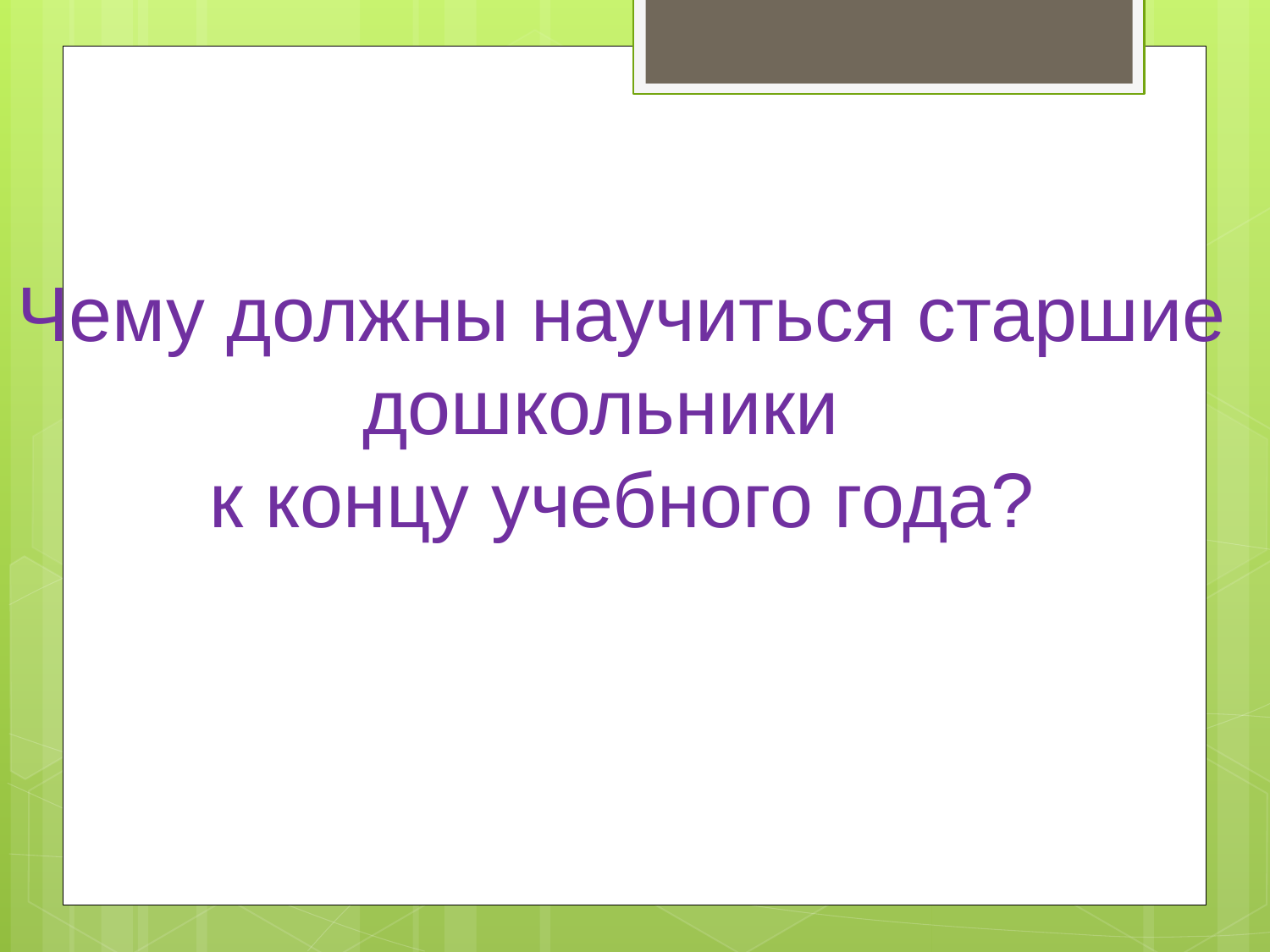

Чему должны научиться старшие дошкольники
к концу учебного года?